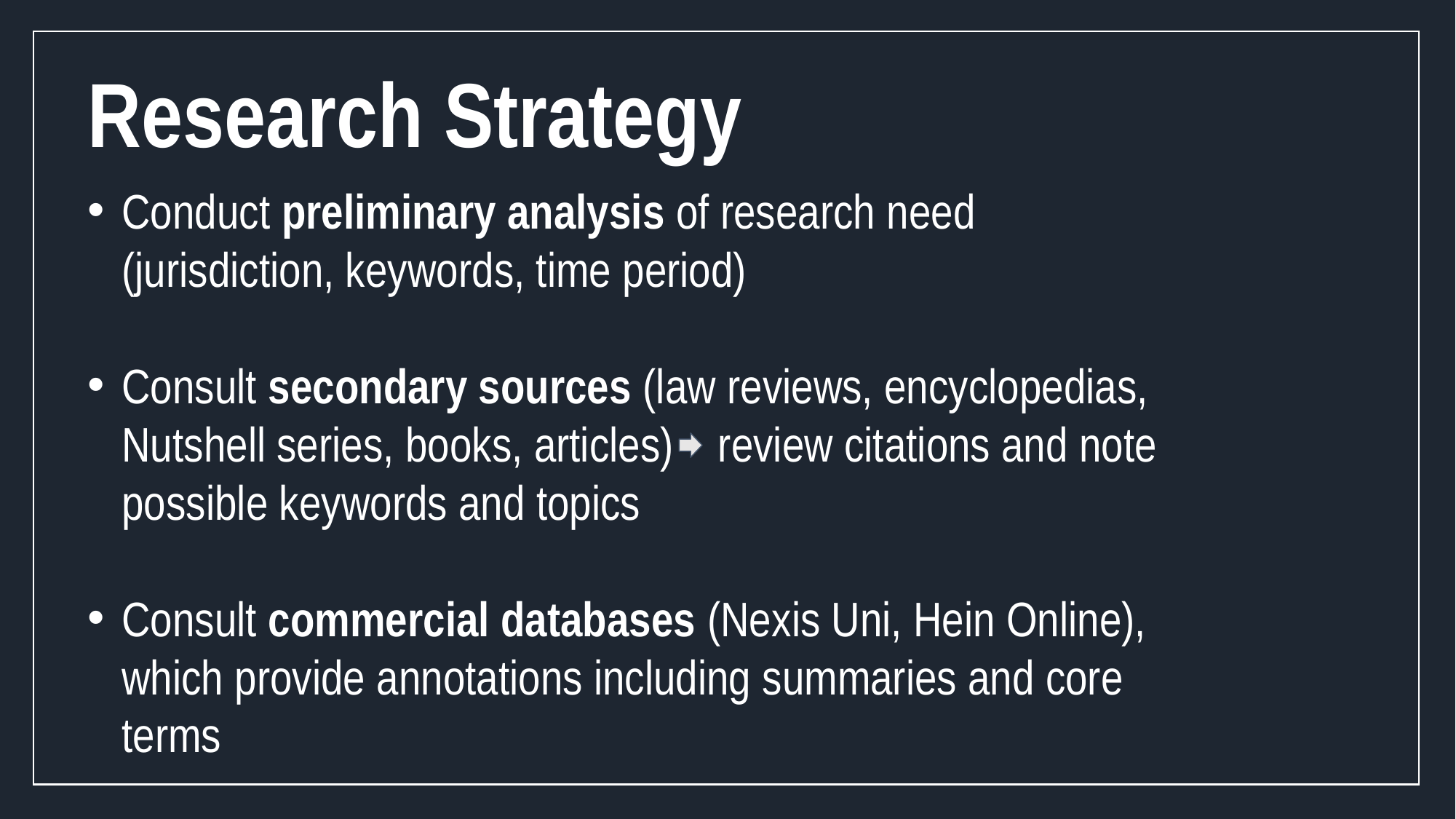

Research Strategy
Conduct preliminary analysis of research need (jurisdiction, keywords, time period)

Consult secondary sources (law reviews, encyclopedias, Nutshell series, books, articles)    review citations and note possible keywords and topics

Consult commercial databases (Nexis Uni, Hein Online), which provide annotations including summaries and core terms